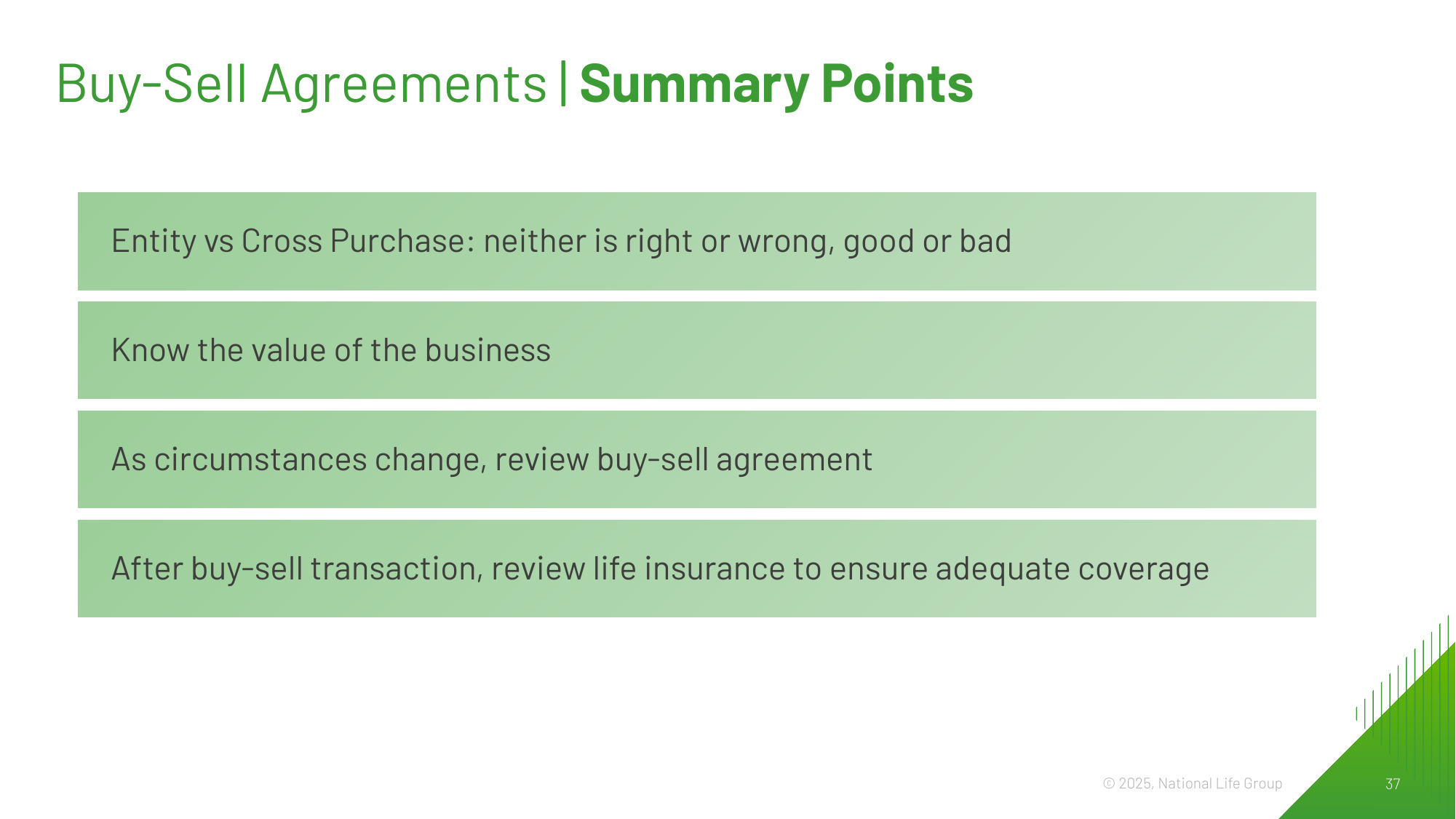

# Buy-Sell Agreements | Summary Points
Entity vs Cross Purchase: neither is right or wrong, good or bad
Know the value of the business
As circumstances change, review buy-sell agreement
After buy-sell transaction, review life insurance to ensure adequate coverage
 37